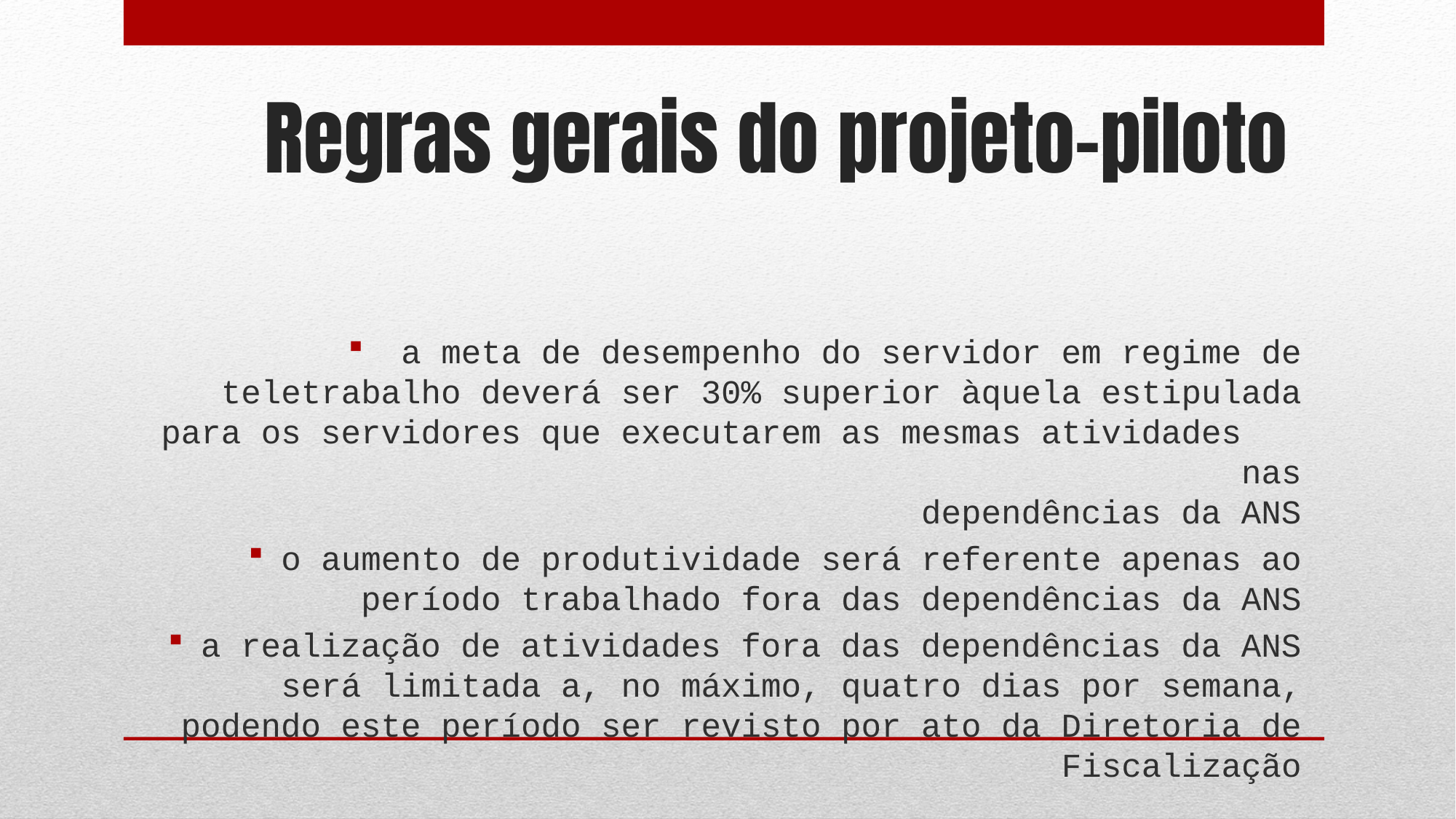

# Regras gerais do projeto-piloto
 a meta de desempenho do servidor em regime de teletrabalho deverá ser 30% superior àquela estipulada para os servidores que executarem as mesmas atividades                                              nas dependências da ANS
o aumento de produtividade será referente apenas ao período trabalhado fora das dependências da ANS
a realização de atividades fora das dependências da ANS será limitada a, no máximo, quatro dias por semana, podendo este período ser revisto por ato da Diretoria de Fiscalização